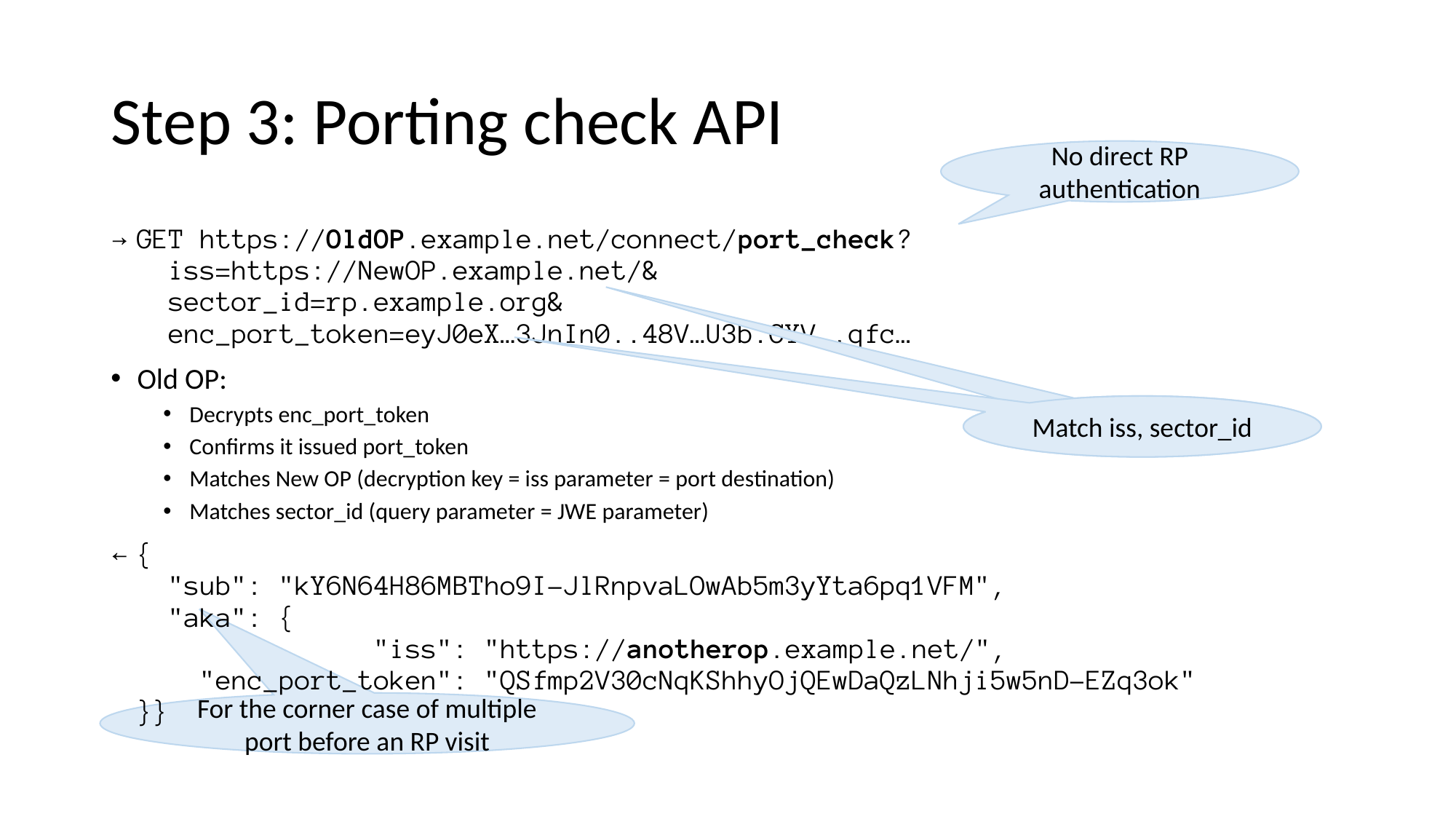

# Step 3: Porting check API
No direct RP authentication
GET https://OldOP.example.net/connect/port_check?
  iss=https://NewOP.example.net/&
  sector_id=rp.example.org&
  enc_port_token=eyJ0eX…3JnIn0..48V…U3b.GYV….qfc…
Old OP:
Decrypts enc_port_token
Confirms it issued port_token
Matches New OP (decryption key = iss parameter = port destination)
Matches sector_id (query parameter = JWE parameter)
{
  "sub": "kY6N64H86MBTho9I-JlRnpvaLOwAb5m3yYta6pq1VFM",
  "aka": {
               "iss": "https://anotherop.example.net/",
    "enc_port_token": "QSfmp2V30cNqKShhyOjQEwDaQzLNhji5w5nD-EZq3ok"
}}
Match iss, sector_id
Match iss, sector_id
For the corner case of multiple port before an RP visit